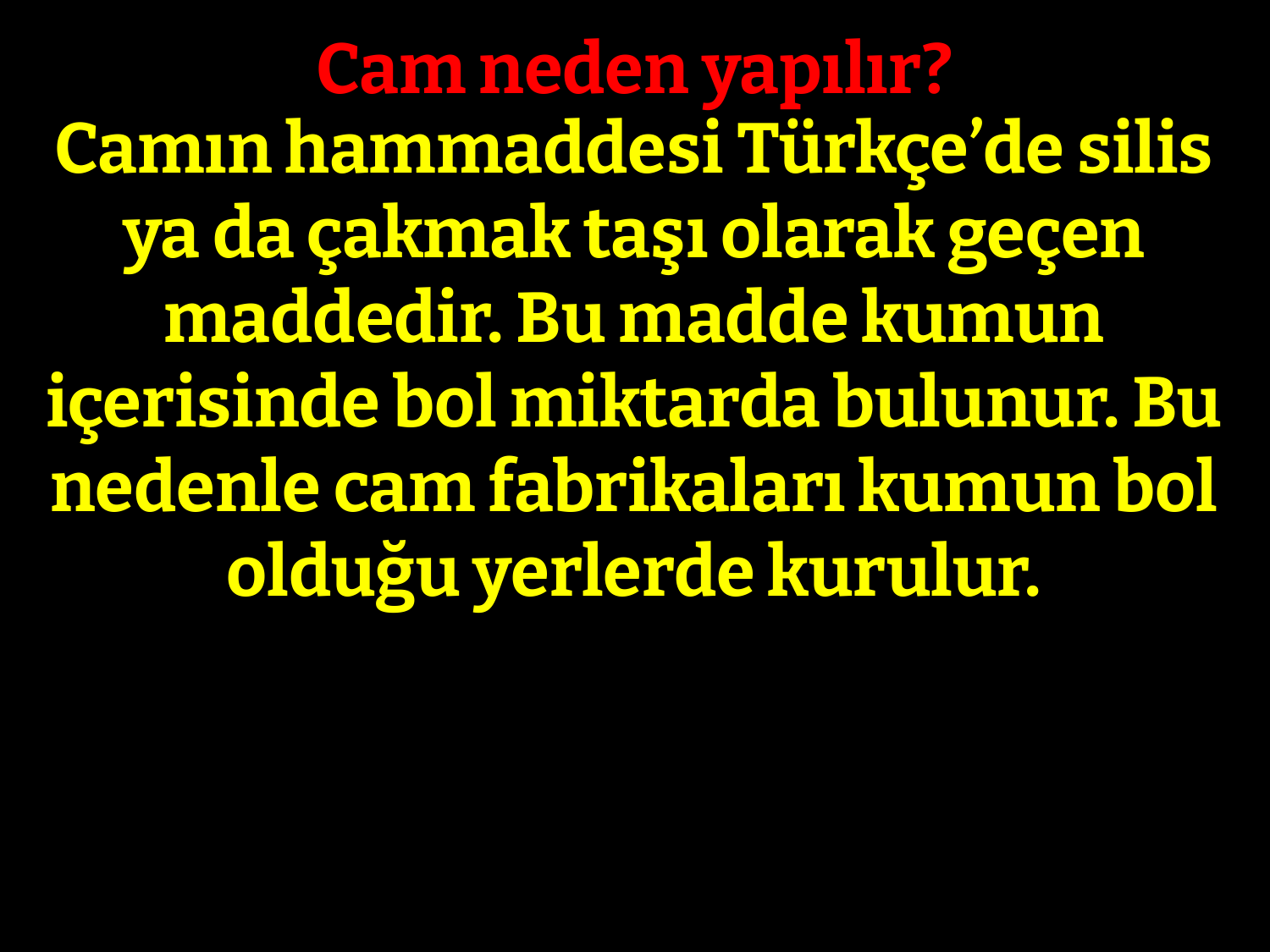

Cam neden yapılır?
Camın hammaddesi Türkçe’de silis ya da çakmak taşı olarak geçen maddedir. Bu madde kumun içerisinde bol miktarda bulunur. Bu nedenle cam fabrikaları kumun bol olduğu yerlerde kurulur.
#